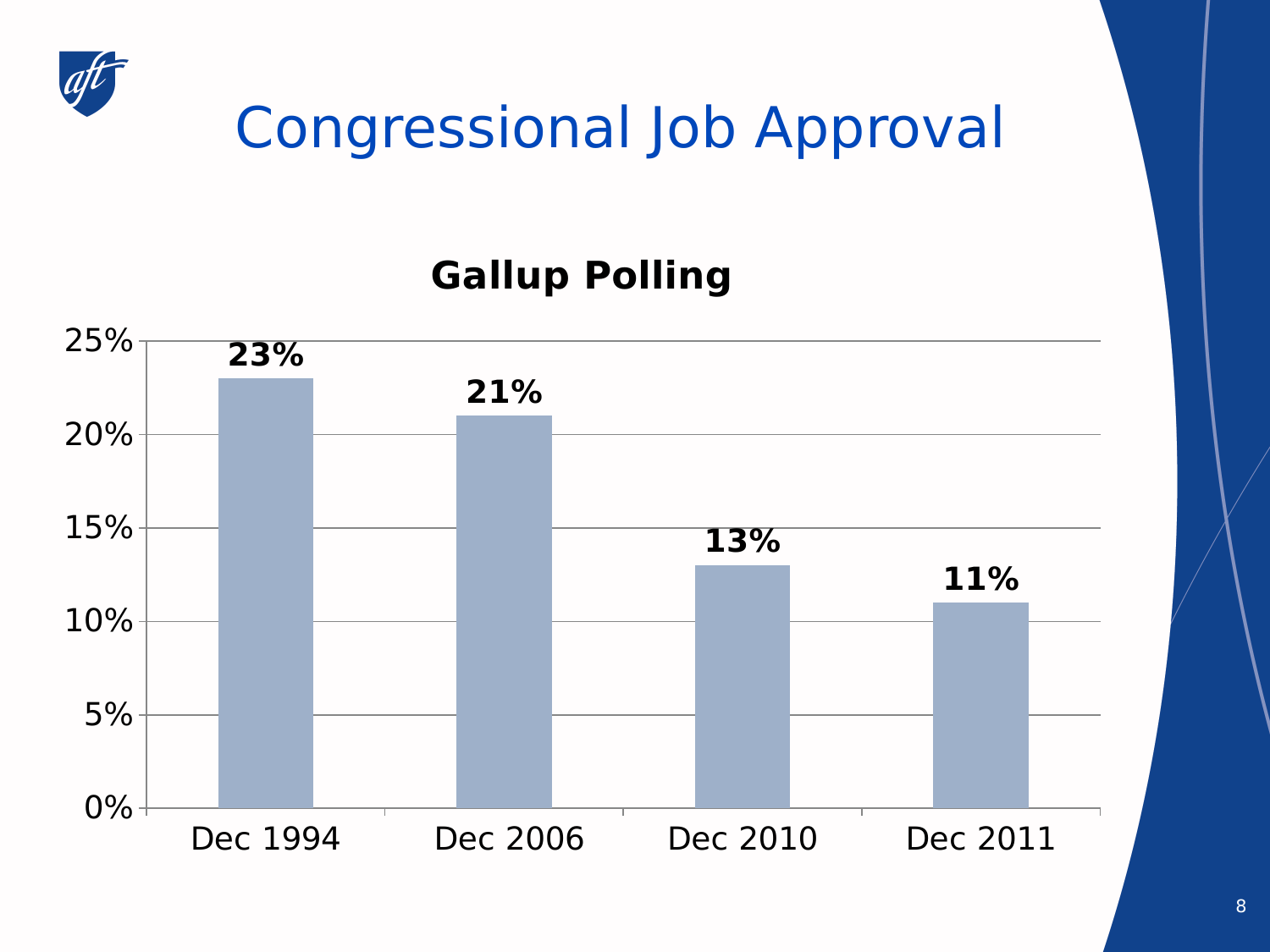

# Congressional Job Approval

### Chart: Gallup Polling

| Category | Approval |
|---|---|
| Dec 1994 | 0.23 |
|  Dec 2006 | 0.21000000000000021 |
| Dec 2010 | 0.13 |
| Dec 2011 | 0.1100000000000002 |
8